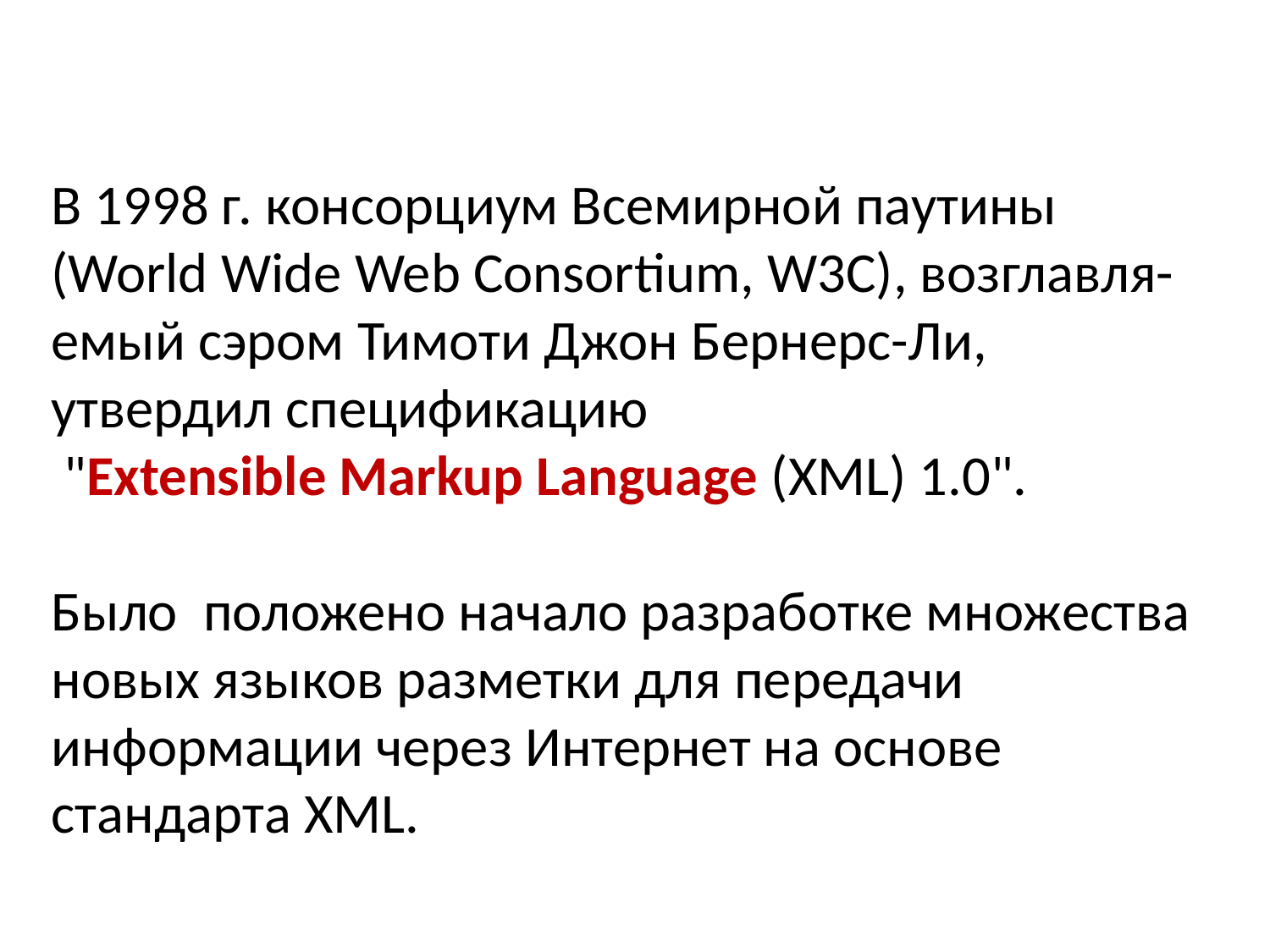

В 1998 г. консорциум Всемирной паутины (World Wide Web Consortium, W3C), возглавля- емый сэром Тимоти Джон Бернерс-Ли, утвердил спецификацию
 "Extensible Markup Language (XML) 1.0".

Было  положено начало разработке множества новых языков разметки для передачи информации через Интернет на основе стандарта XML.